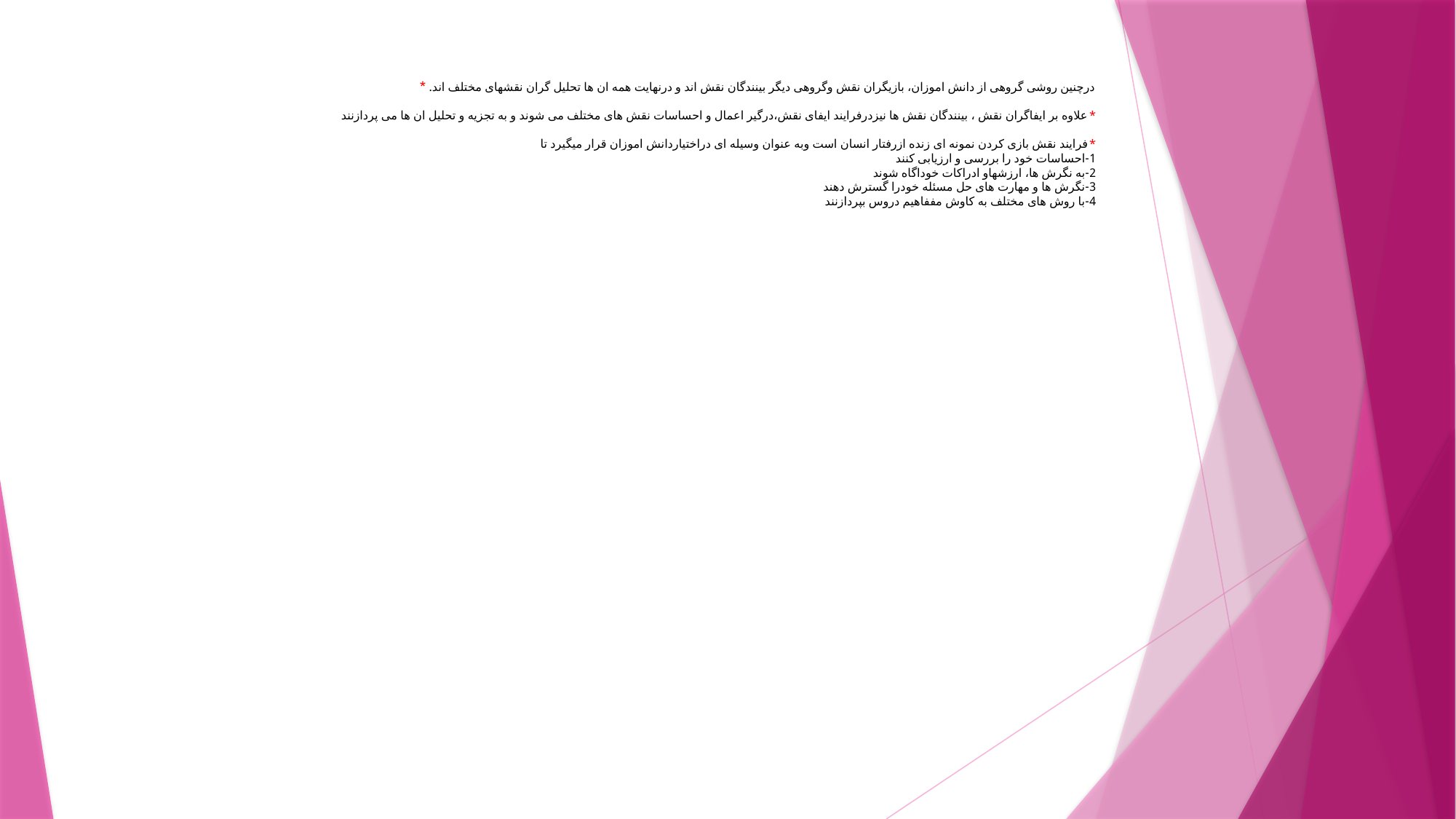

# * درچنین روشی گروهی از دانش اموزان، بازیگران نقش وگروهی دیگر بینندگان نقش اند و درنهایت همه ان ها تحلیل گران نقشهای مختلف اند. *علاوه بر ایفاگران نقش ، بینندگان نقش ها نیزدرفرایند ایفای نقش،درگیر اعمال و احساسات نقش های مختلف می شوند و به تجزیه و تحلیل ان ها می پردازنند *فرایند نقش بازی کردن نمونه ای زنده ازرفتار انسان است وبه عنوان وسیله ای دراختیاردانش اموزان قرار میگیرد تا 1-احساسات خود را بررسی و ارزیابی کنند 2-به نگرش ها، ارزشهاو ادراکات خوداگاه شوند 3-نگرش ها و مهارت های حل مسئله خودرا گسترش دهند 4-با روش های مختلف به کاوش مففاهیم دروس بپردازنند